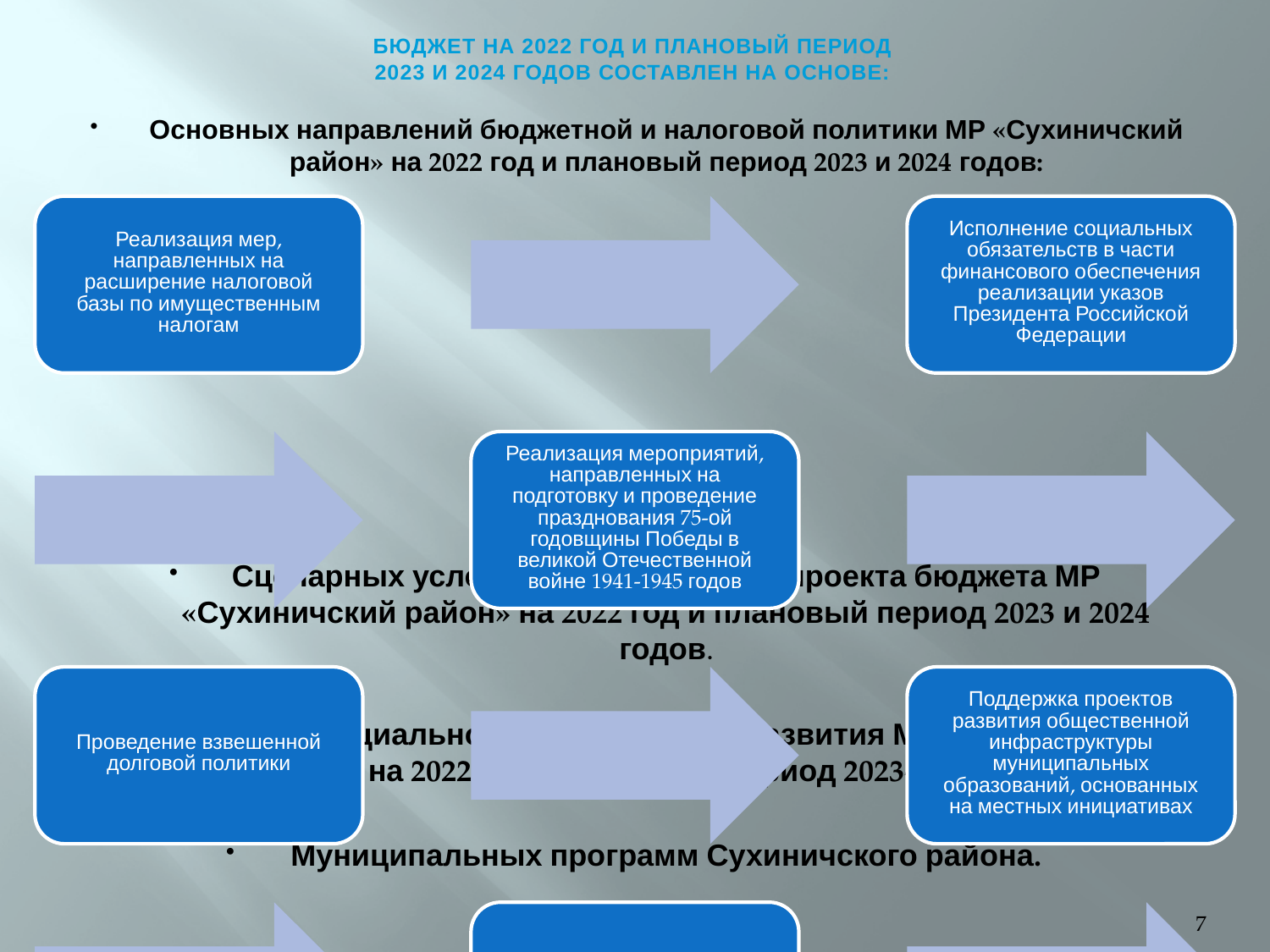

# БЮДЖЕТ НА 2022 ГОД И ПЛАНОВЫЙ ПЕРИОД 2023 И 2024 ГОДОВ СОСТАВЛЕН НА ОСНОВЕ:
Основных направлений бюджетной и налоговой политики МР «Сухиничский район» на 2022 год и плановый период 2023 и 2024 годов:

Сценарных условий формирования проекта бюджета МР «Сухиничский район» на 2022 год и плановый период 2023 и 2024 годов.

Прогноза социально-экономического развития МР «Сухиничский район» на 2022 год и плановый период 2023-2024 годов.

Муниципальных программ Сухиничского района.
Реализация мер, направленных на расширение налоговой базы по имущественным налогам
Исполнение социальных обязательств в части финансового обеспечения реализации указов Президента Российской Федерации
7